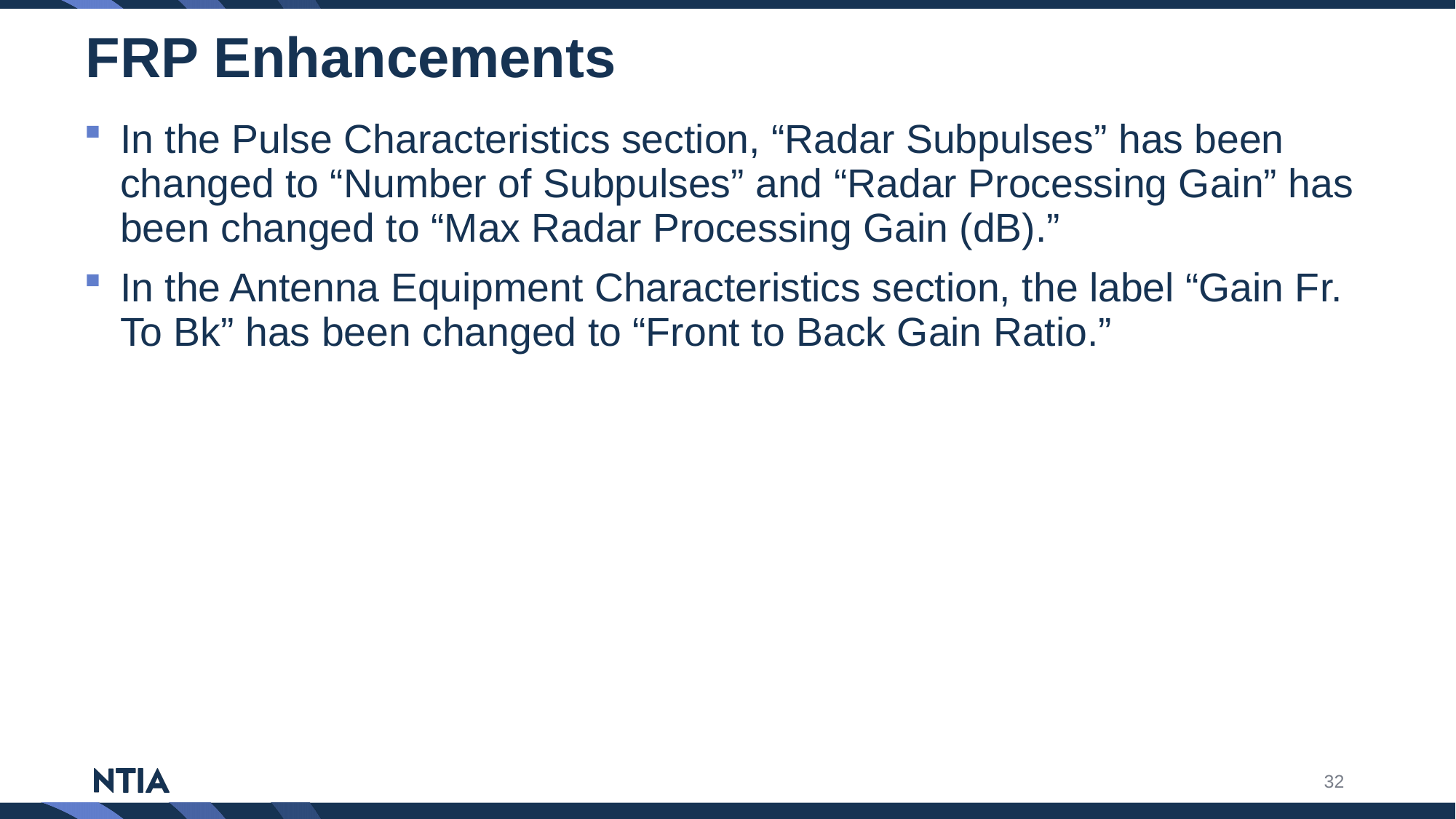

# FRP Enhancements
In the Pulse Characteristics section, “Radar Subpulses” has been changed to “Number of Subpulses” and “Radar Processing Gain” has been changed to “Max Radar Processing Gain (dB).”
In the Antenna Equipment Characteristics section, the label “Gain Fr. To Bk” has been changed to “Front to Back Gain Ratio.”

32